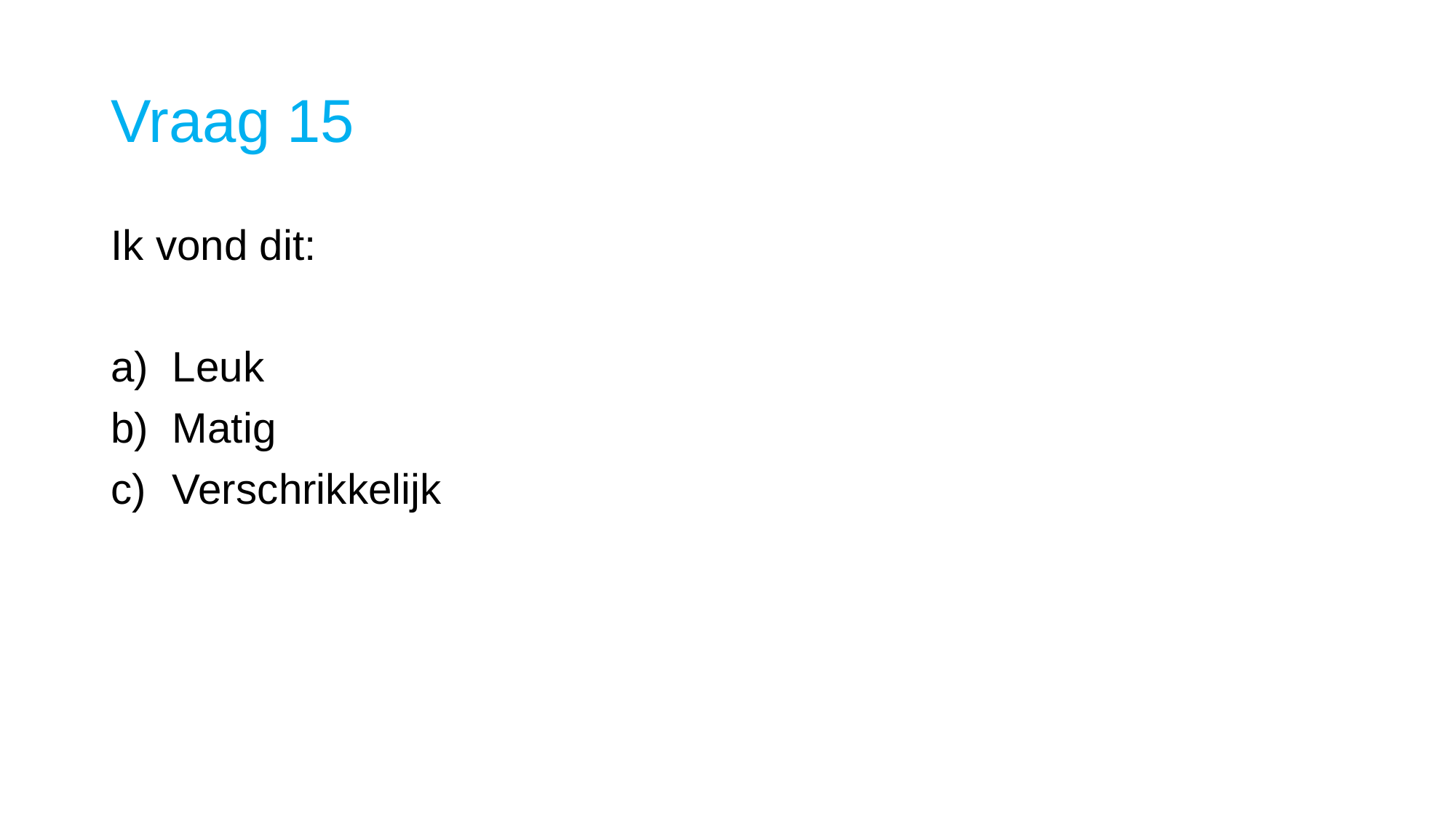

# Vraag 15
Ik vond dit:

Leuk
Matig
Verschrikkelijk